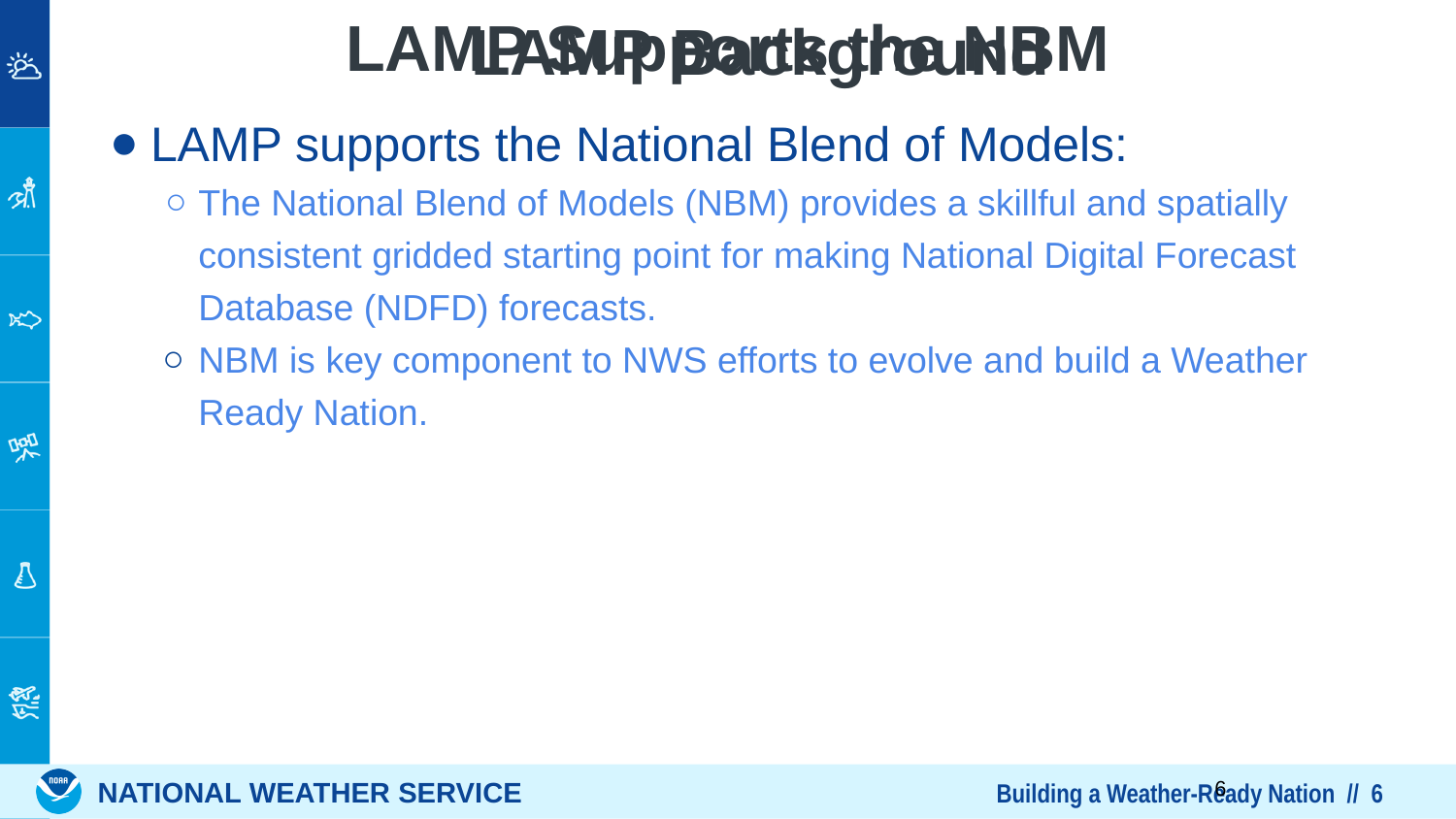

# LAMP Supports the NBM
LAMP Background

LAMP supports the National Blend of Models:
The National Blend of Models (NBM) provides a skillful and spatially consistent gridded starting point for making National Digital Forecast Database (NDFD) forecasts.
NBM is key component to NWS efforts to evolve and build a Weather Ready Nation.

6